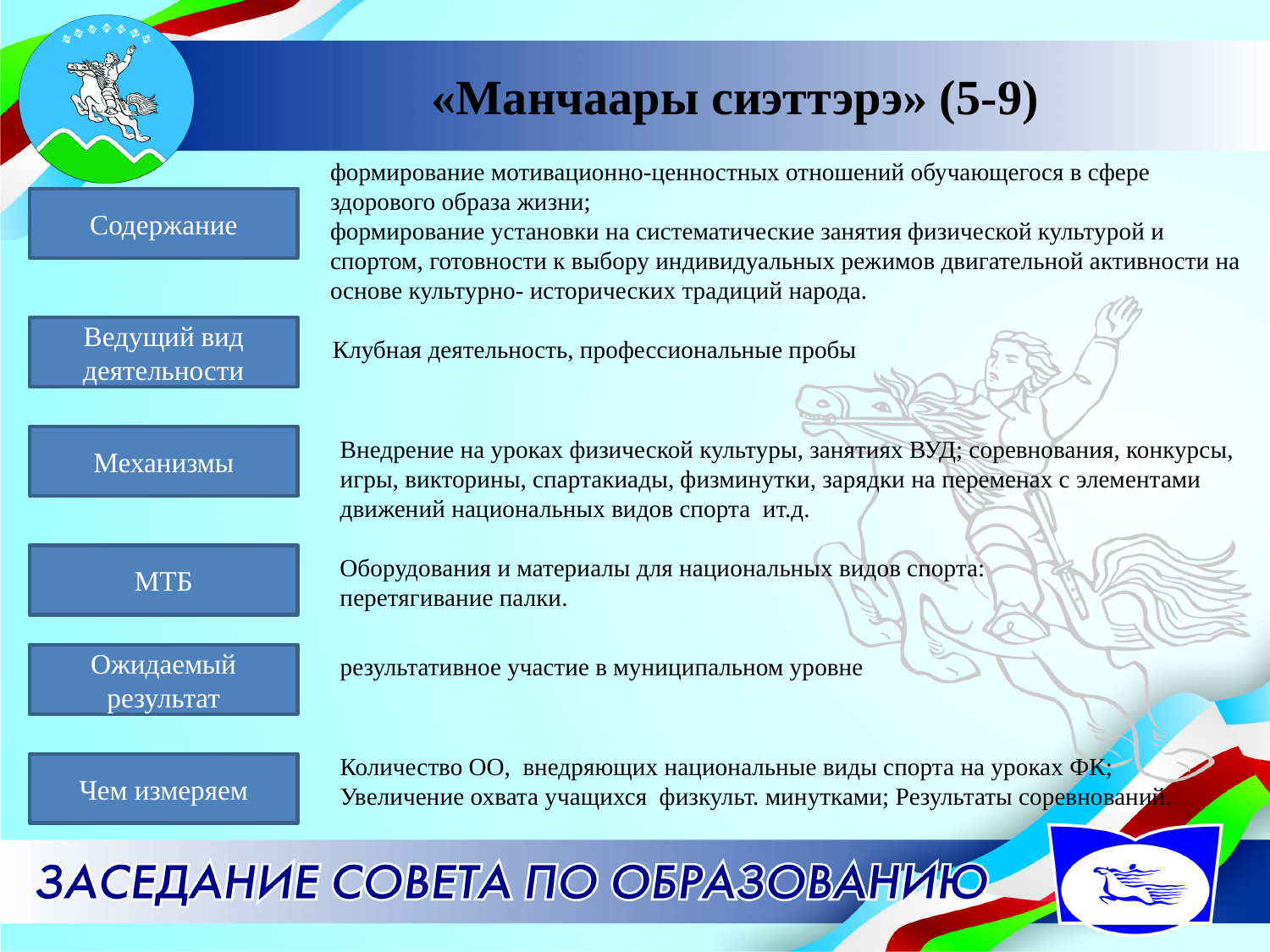

# «Манчаары сиэттэрэ» (5-9)
формирование мотивационно-ценностных отношений обучающегося в сфере здорового образа жизни;
формирование установки на систематические занятия физической культурой и спортом, готовности к выбору индивидуальных режимов двигательной активности на основе культурно- исторических традиций народа.
Содержание
Ведущий вид деятельности
Клубная деятельность, профессиональные пробы
Механизмы
Внедрение на уроках физической культуры, занятиях ВУД; соревнования, конкурсы, игры, викторины, спартакиады, физминутки, зарядки на переменах с элементами движений национальных видов спорта  ит.д.
МТБ
Оборудования и материалы для национальных видов спорта: перетягивание палки.
Ожидаемый результат
результативное участие в муниципальном уровне
Количество ОО,  внедряющих национальные виды спорта на уроках ФК; Увеличение охвата учащихся  физкульт. минутками; Результаты соревнований.
Чем измеряем